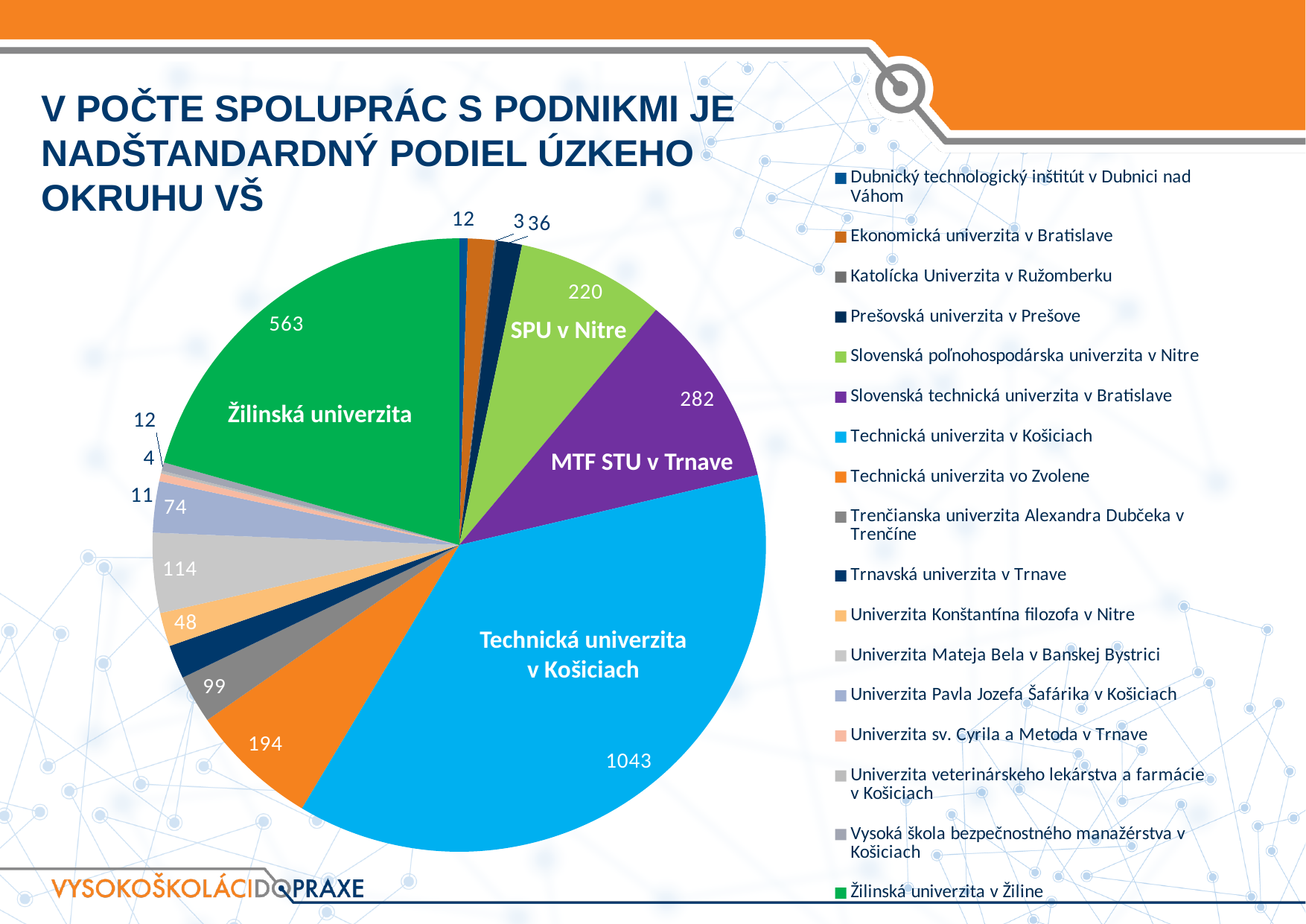

V POČTE SPOLUPRÁC S PODNIKMI JE NADŠTANDARDNÝ PODIEL ÚZKEHO OKRUHU VŠ

### Chart

| Category | Spolupráce SPOLU |
|---|---|
| Dubnický technologický inštitút v Dubnici nad Váhom | 12.0 |
| Ekonomická univerzita v Bratislave | 38.0 |
| Katolícka Univerzita v Ružomberku | 3.0 |
| Prešovská univerzita v Prešove | 36.0 |
| Slovenská poľnohospodárska univerzita v Nitre | 211.0 |
| Slovenská technická univerzita v Bratislave | 277.0 |
| Technická univerzita v Košiciach | 1008.0 |
| Technická univerzita vo Zvolene | 183.0 |
| Trenčianska univerzita Alexandra Dubčeka v Trenčíne | 69.0 |
| Trnavská univerzita v Trnave | 48.0 |
| Univerzita Konštantína filozofa v Nitre | 48.0 |
| Univerzita Mateja Bela v Banskej Bystrici | 114.0 |
| Univerzita Pavla Jozefa Šafárika v Košiciach | 73.0 |
| Univerzita sv. Cyrila a Metoda v Trnave | 11.0 |
| Univerzita veterinárskeho lekárstva a farmácie v Košiciach | 4.0 |
| Vysoká škola bezpečnostného manažérstva v Košiciach | 12.0 |
| Žilinská univerzita v Žiline | 559.0 |
SPU v Nitre
Žilinská univerzita
MTF STU v Trnave
Technická univerzita v Košiciach